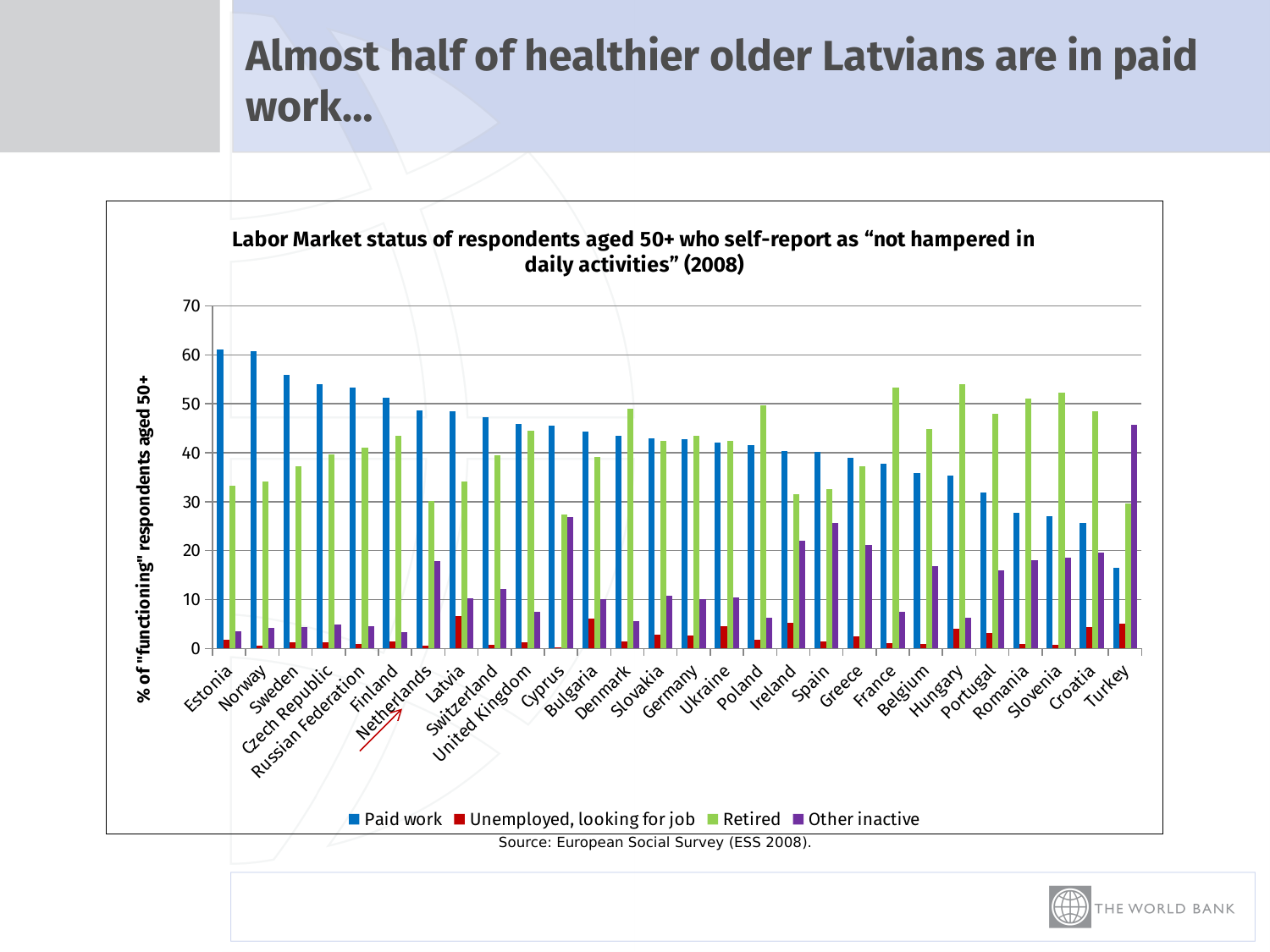

# Almost half of healthier older Latvians are in paid work…

### Chart: Labor Market status of respondents aged 50+ who self-report as “not hampered in daily activities” (2008)

| Category | Paid work | Unemployed, looking for job | Retired | Other inactive |
|---|---|---|---|---|
| Estonia | 61.1 | 1.8 | 33.3 | 3.5 |
| Norway | 60.7 | 0.6 | 34.2 | 4.2 |
| Sweden | 55.9 | 1.2 | 37.3 | 4.4 |
| Czech Republic | 54.0 | 1.2 | 39.6 | 4.9 |
| Russian Federation | 53.4 | 1.0 | 41.1 | 4.5 |
| Finland | 51.2 | 1.5 | 43.4 | 3.3 |
| Netherlands | 48.6 | 0.6 | 30.2 | 17.8 |
| Latvia | 48.4 | 6.7 | 34.2 | 10.2 |
| Switzerland | 47.2 | 0.8 | 39.4 | 12.2 |
| United Kingdom | 45.9 | 1.3 | 44.5 | 7.5 |
| Cyprus | 45.5 | 0.3 | 27.3 | 26.8 |
| Bulgaria | 44.4 | 6.1 | 39.1 | 10.1 |
| Denmark | 43.5 | 1.5 | 49.0 | 5.6 |
| Slovakia | 42.9 | 2.8 | 42.4 | 10.8 |
| Germany | 42.8 | 2.6 | 43.4 | 10.0 |
| Ukraine | 42.0 | 4.5 | 42.5 | 10.5 |
| Poland | 41.6 | 1.8 | 49.6 | 6.3 |
| Ireland | 40.4 | 5.2 | 31.6 | 22.0 |
| Spain | 40.1 | 1.5 | 32.6 | 25.6 |
| Greece | 39.0 | 2.5 | 37.2 | 21.2 |
| France | 37.7 | 1.1 | 53.3 | 7.5 |
| Belgium | 35.9 | 1.0 | 44.9 | 16.9 |
| Hungary | 35.3 | 4.0 | 54.0 | 6.3 |
| Portugal | 31.8 | 3.2 | 47.9 | 15.9 |
| Romania | 27.7 | 1.0 | 51.0 | 18.1 |
| Slovenia | 27.0 | 0.8 | 52.2 | 18.5 |
| Croatia | 25.7 | 4.3 | 48.5 | 19.6 |
| Turkey | 16.4 | 5.1 | 29.7 | 45.7 |
Source: European Social Survey (ESS 2008).